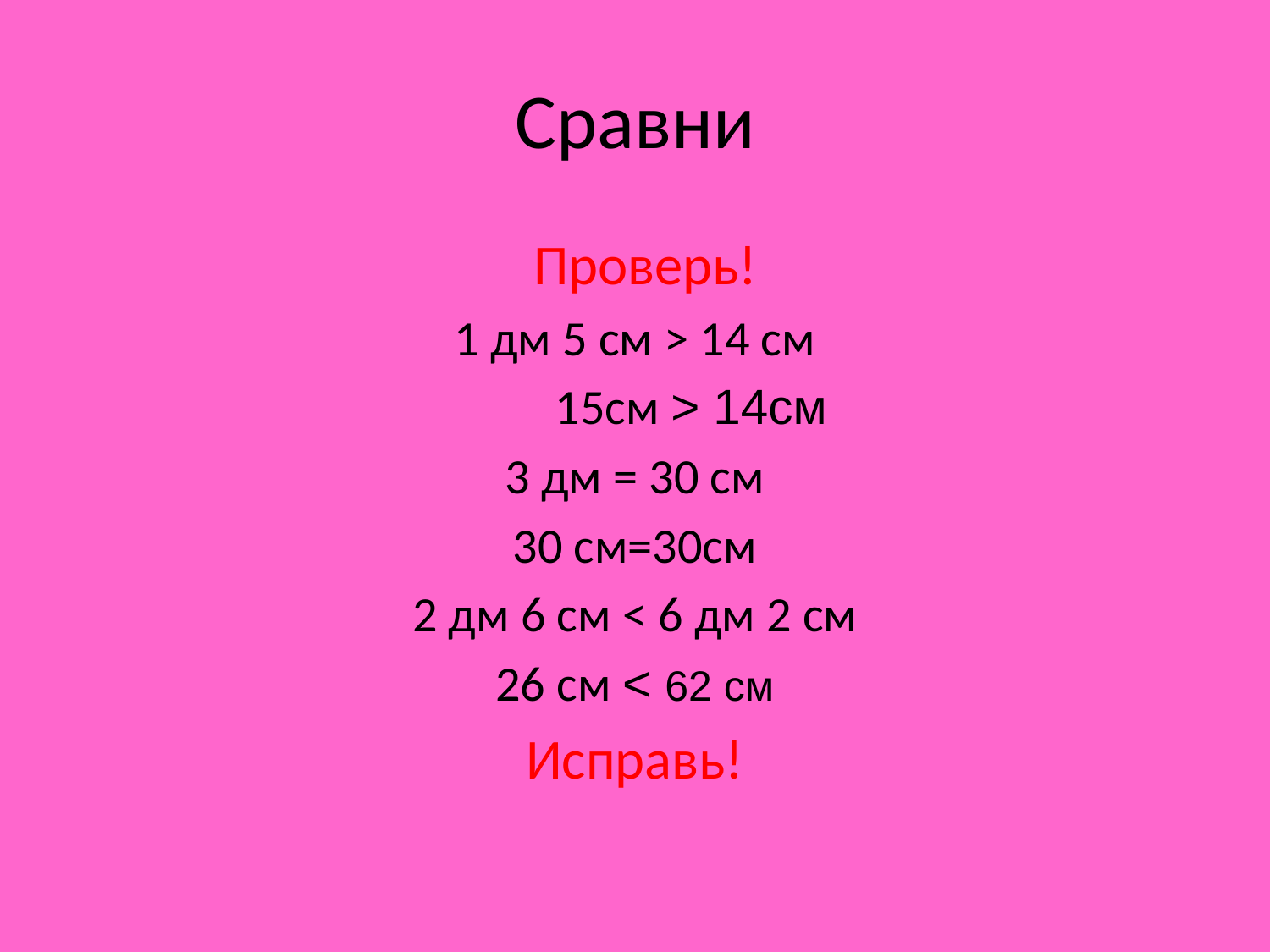

# Сравни
                                    Проверь!
1 дм 5 см > 14 см
          15см > 14см
3 дм = 30 см
30 см=30см
2 дм 6 см < 6 дм 2 см
26 см < 62 см
Исправь!